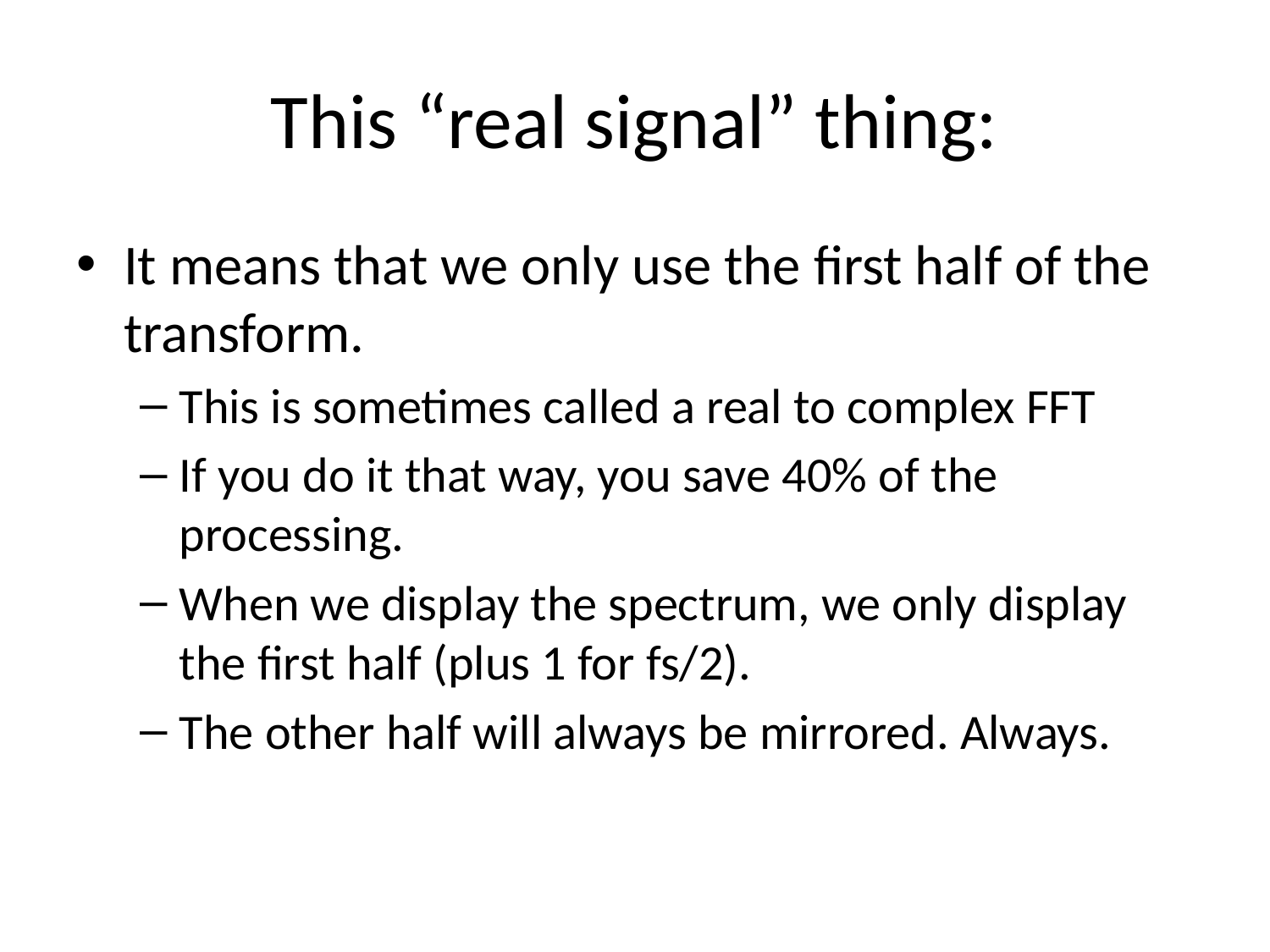

# This “real signal” thing:
It means that we only use the first half of the transform.
This is sometimes called a real to complex FFT
If you do it that way, you save 40% of the processing.
When we display the spectrum, we only display the first half (plus 1 for fs/2).
The other half will always be mirrored. Always.